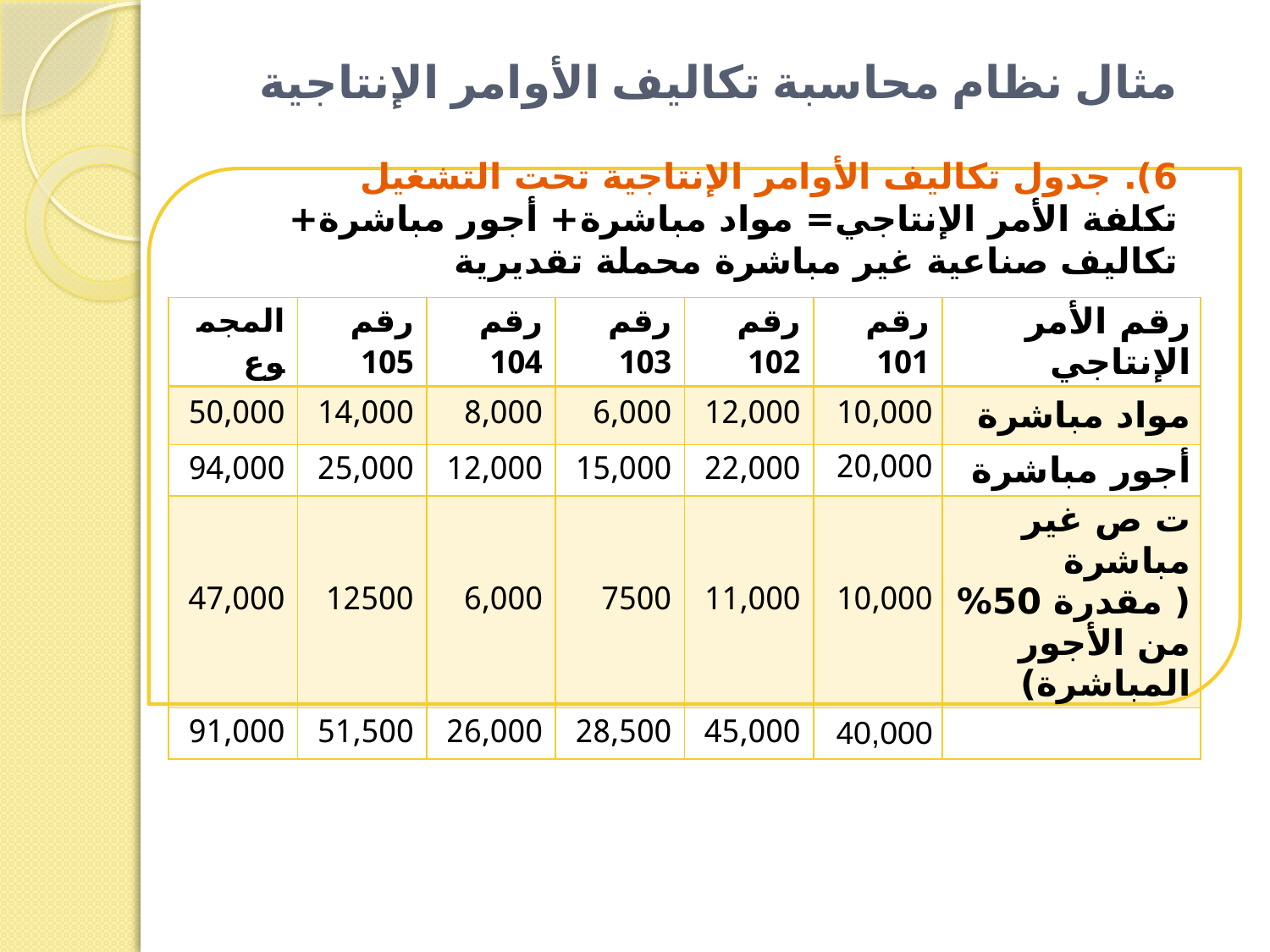

# مثال نظام محاسبة تكاليف الأوامر الإنتاجية

6). جدول تكاليف الأوامر الإنتاجية تحت التشغيل
تكلفة الأمر الإنتاجي= مواد مباشرة+ أجور مباشرة+ تكاليف صناعية غير مباشرة محملة تقديرية
| المجموع | رقم 105 | رقم 104 | رقم 103 | رقم 102 | رقم 101 | رقم الأمر الإنتاجي |
| --- | --- | --- | --- | --- | --- | --- |
| 50,000 | 14,000 | 8,000 | 6,000 | 12,000 | 10,000 | مواد مباشرة |
| 94,000 | 25,000 | 12,000 | 15,000 | 22,000 | 20,000 | أجور مباشرة |
| 47,000 | 12500 | 6,000 | 7500 | 11,000 | 10,000 | ت ص غير مباشرة ( مقدرة 50% من الأجور المباشرة) |
| 91,000 | 51,500 | 26,000 | 28,500 | 45,000 | 40,000 |  |